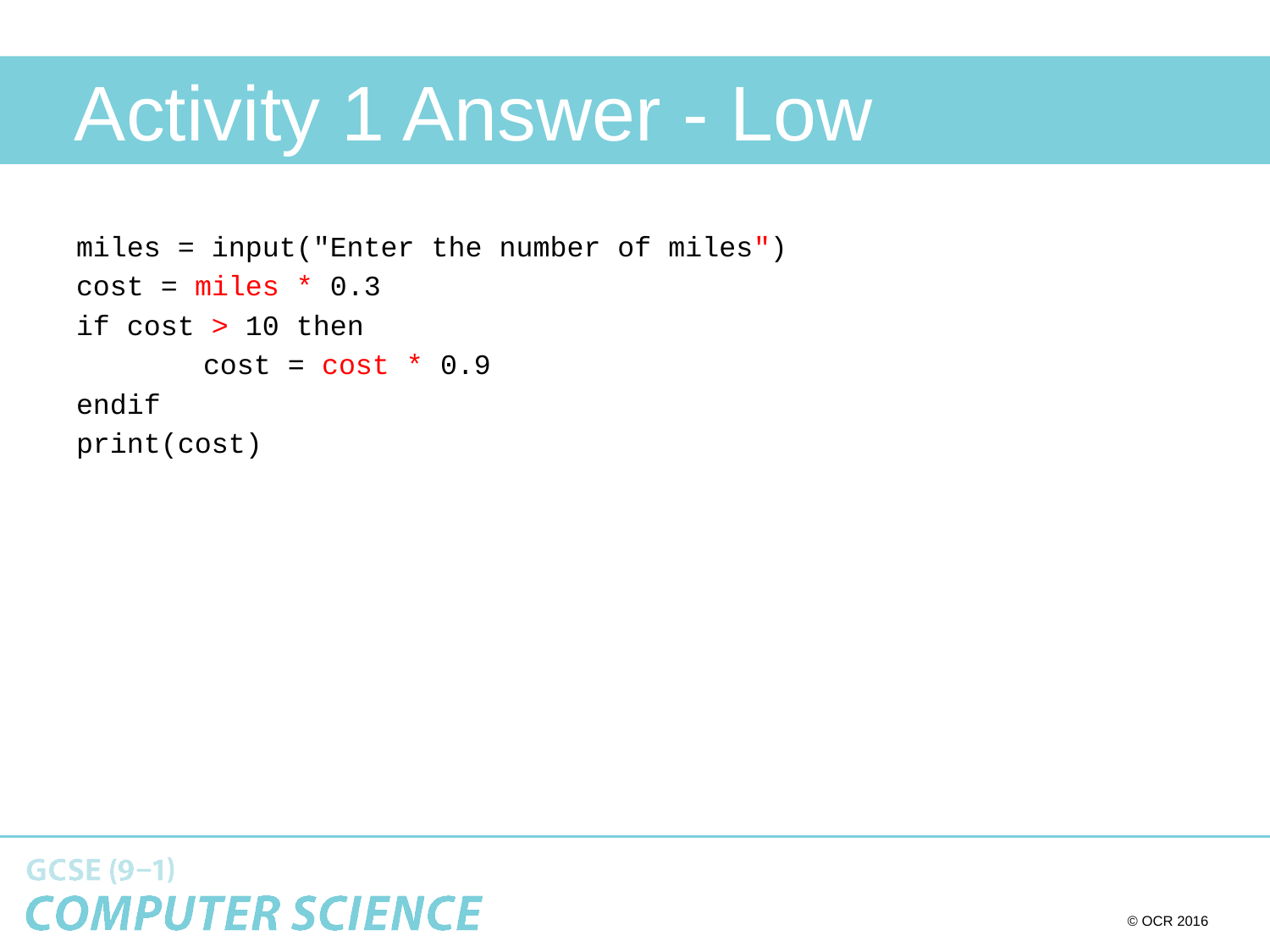

# Activity 1 Answer - Low
miles = input("Enter the number of miles")
cost = miles * 0.3
if cost > 10 then
	cost = cost * 0.9
endif
print(cost)